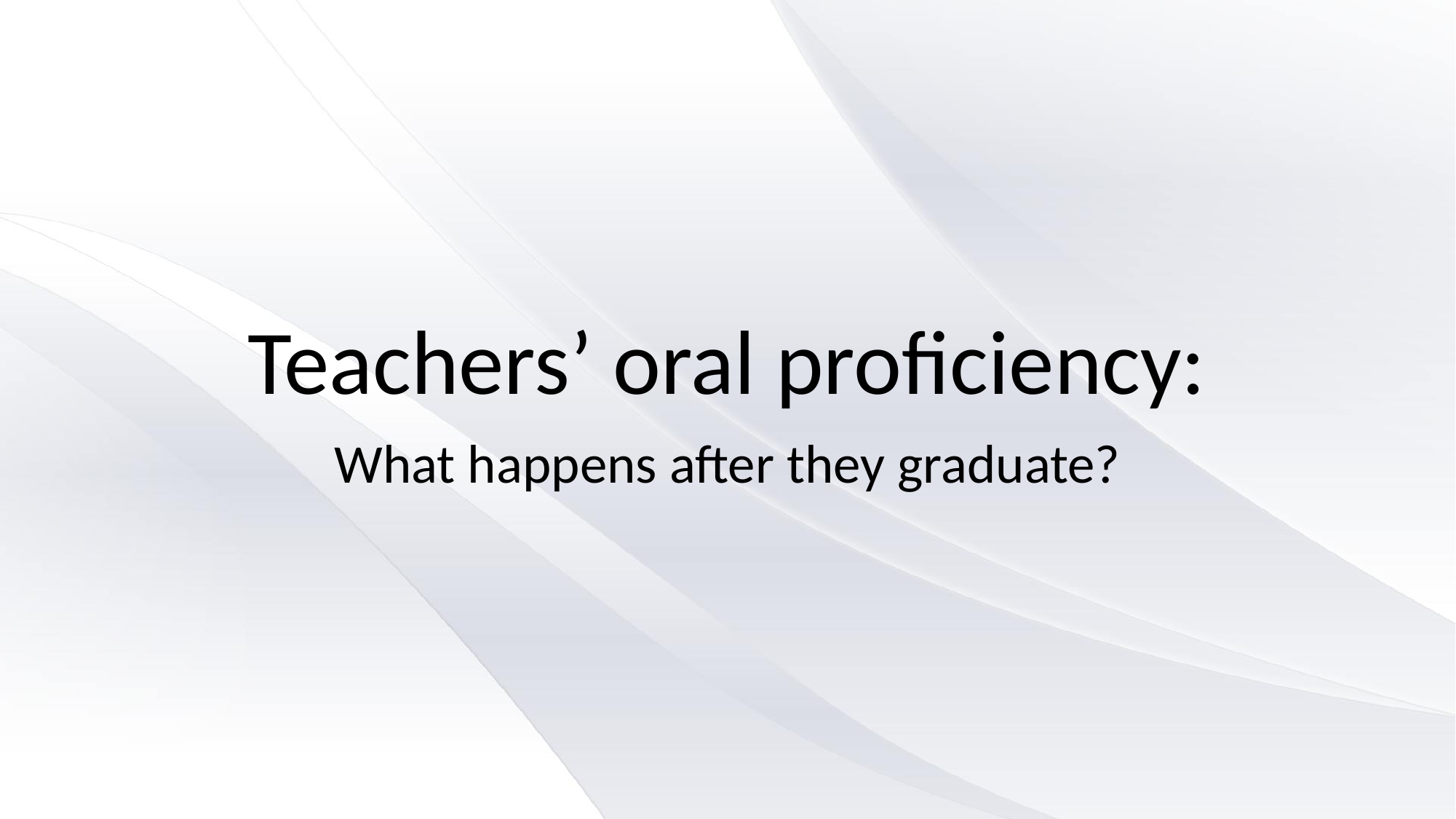

# Teachers’ oral proficiency:
What happens after they graduate?